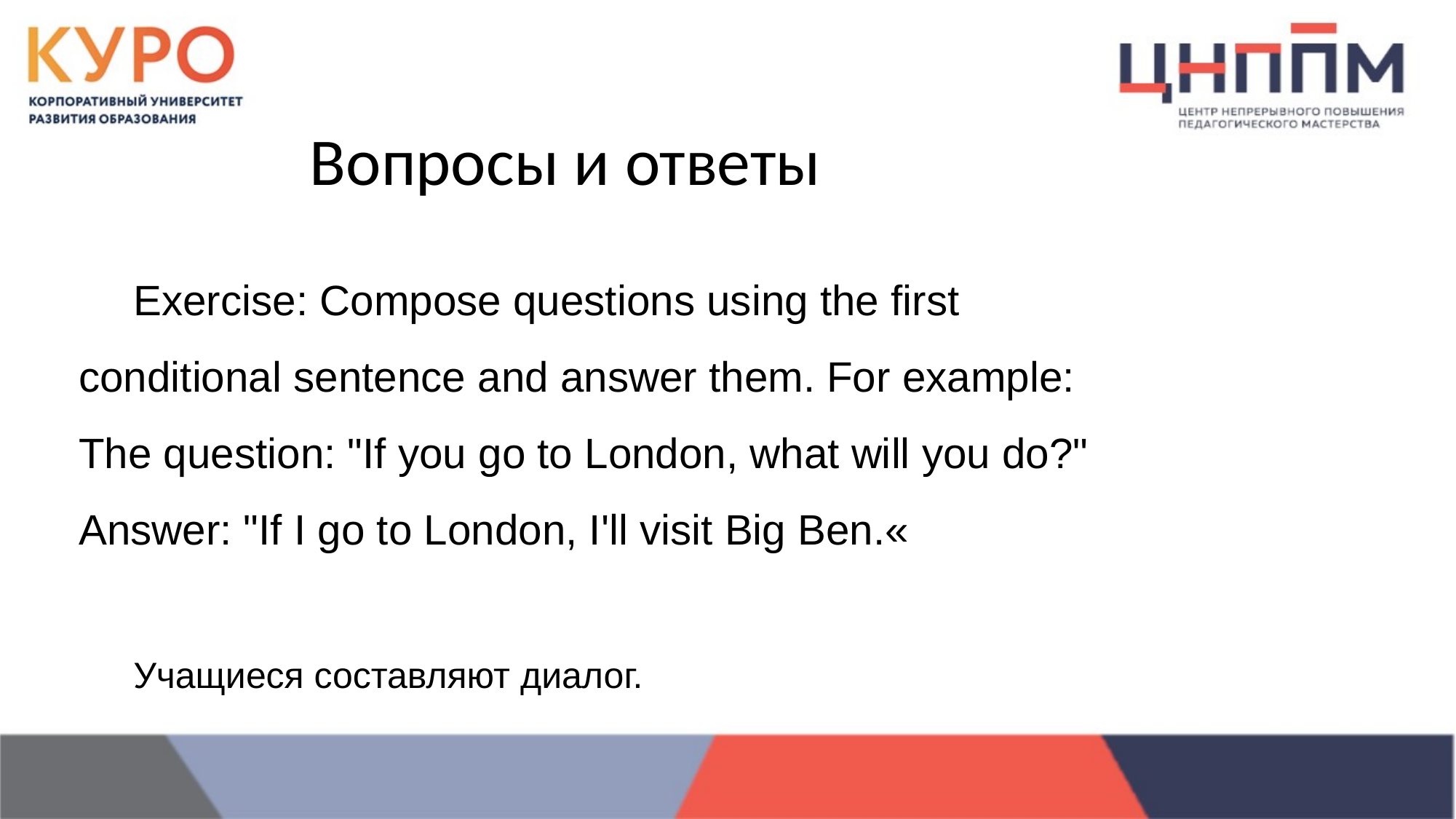

# Вопросы и ответы
Exercise: Compose questions using the first conditional sentence and answer them. For example: The question: "If you go to London, what will you do?" Answer: "If I go to London, I'll visit Big Ben.«

Учащиеся составляют диалог.